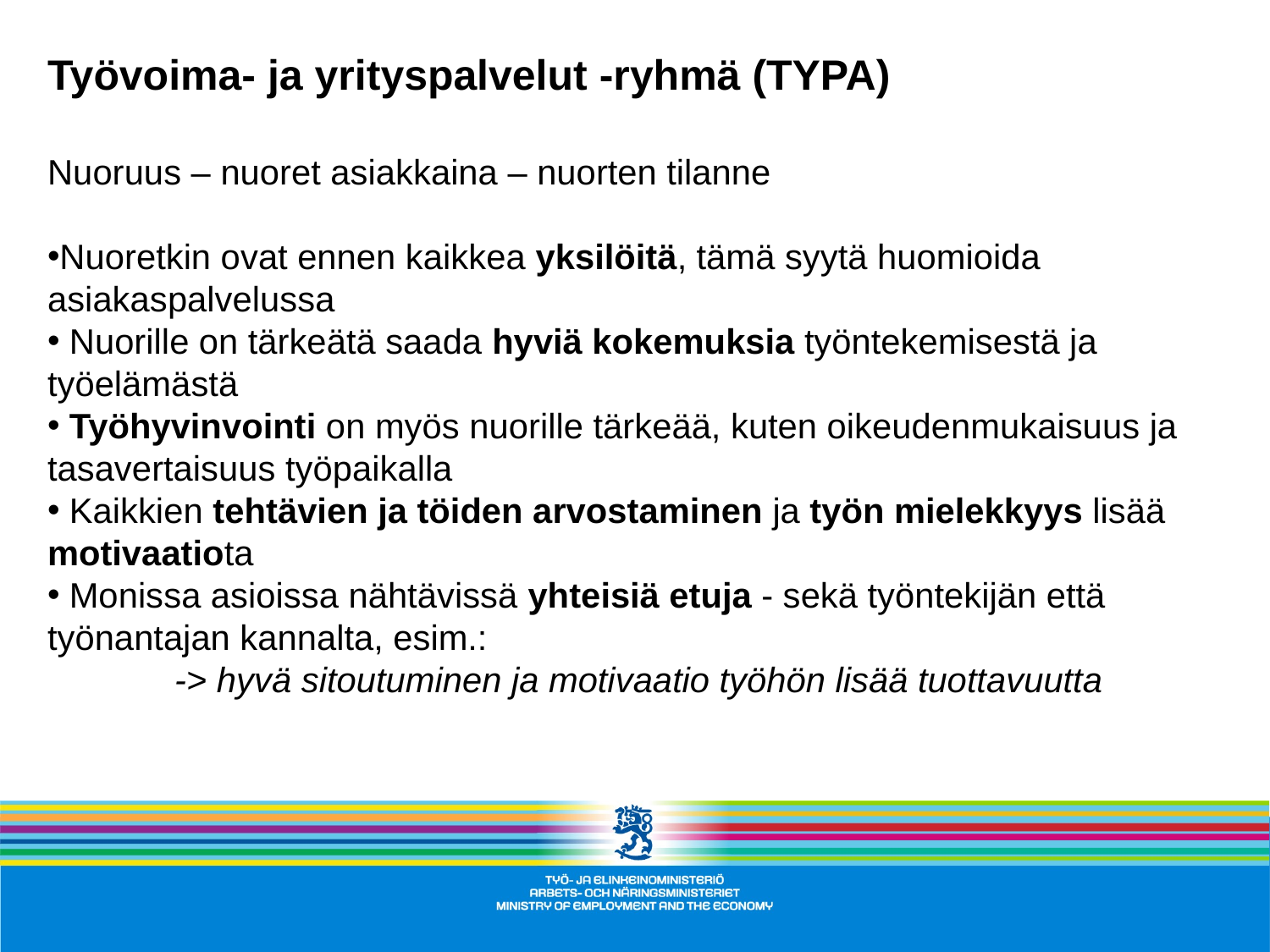

Työvoima- ja yrityspalvelut -ryhmä (TYPA)

Nuoruus – nuoret asiakkaina – nuorten tilanne

Nuoretkin ovat ennen kaikkea yksilöitä, tämä syytä huomioida asiakaspalvelussa
 Nuorille on tärkeätä saada hyviä kokemuksia työntekemisestä ja työelämästä
 Työhyvinvointi on myös nuorille tärkeää, kuten oikeudenmukaisuus ja tasavertaisuus työpaikalla
 Kaikkien tehtävien ja töiden arvostaminen ja työn mielekkyys lisää motivaatiota
 Monissa asioissa nähtävissä yhteisiä etuja - sekä työntekijän että työnantajan kannalta, esim.:
-> hyvä sitoutuminen ja motivaatio työhön lisää tuottavuutta